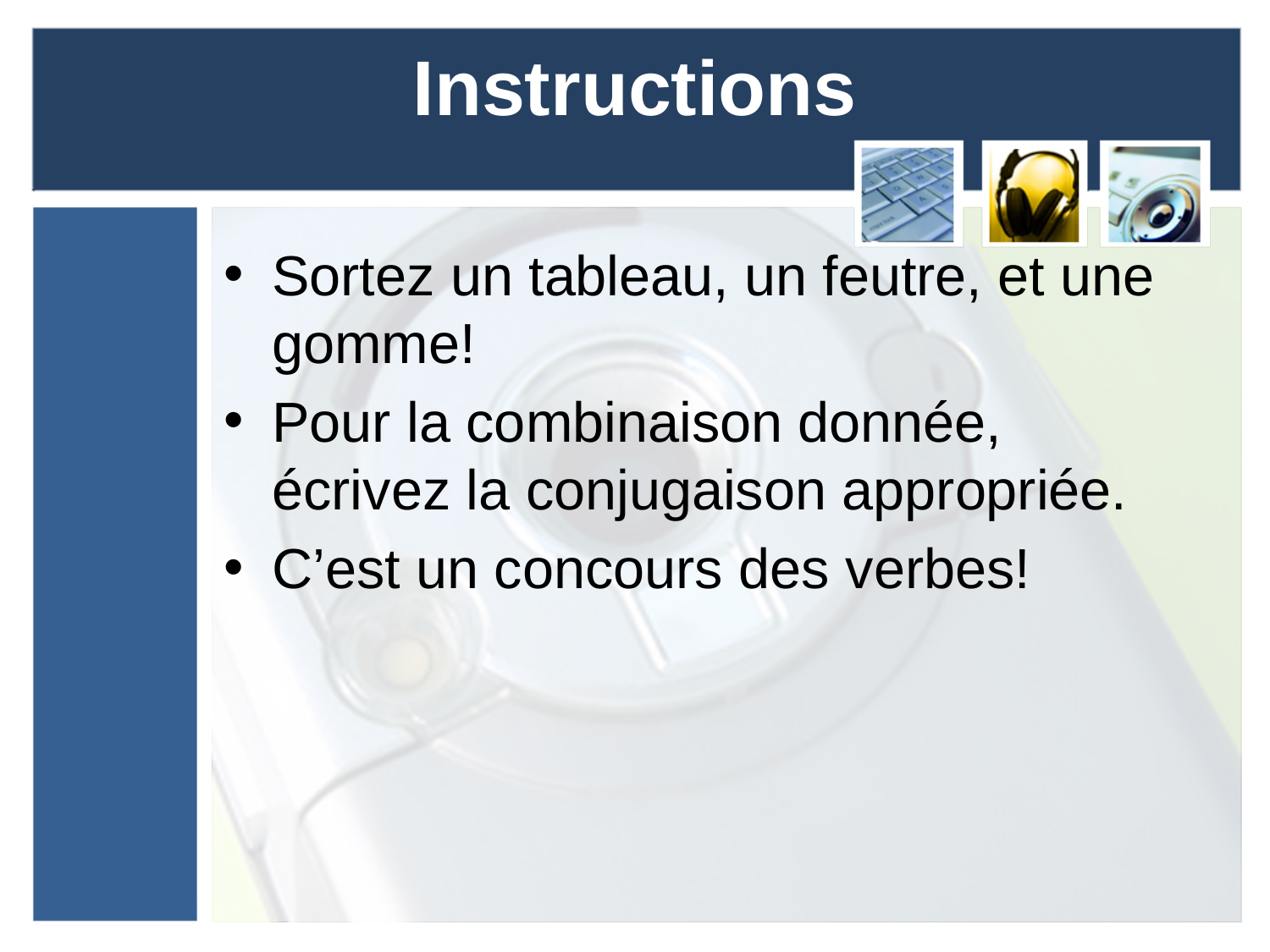

# Instructions
Sortez un tableau, un feutre, et une gomme!
Pour la combinaison donnée, écrivez la conjugaison appropriée.
C’est un concours des verbes!